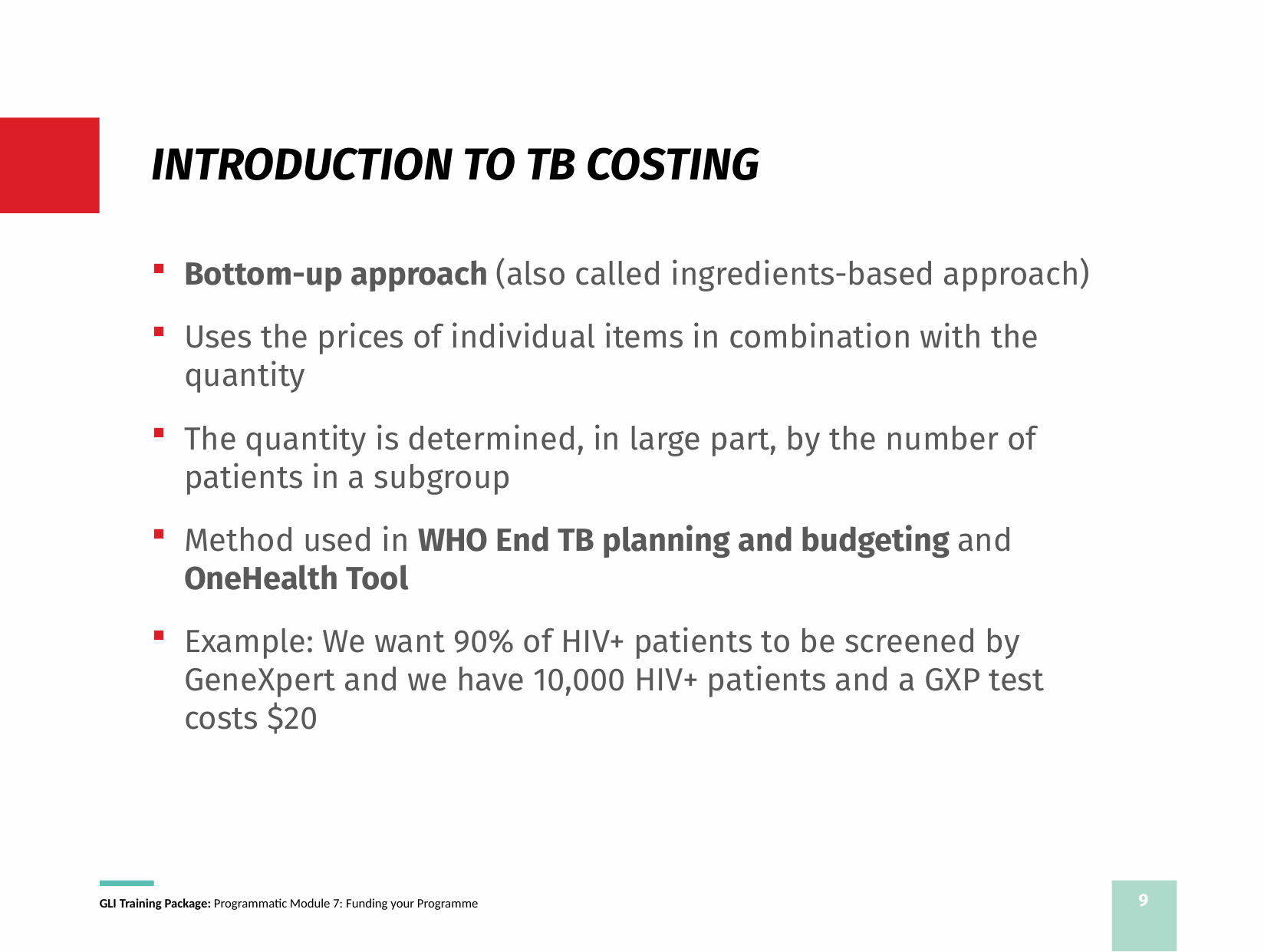

# INTRODUCTION TO TB COSTING
Bottom-up approach (also called ingredients-based approach)
Uses the prices of individual items in combination with the quantity
The quantity is determined, in large part, by the number of patients in a subgroup
Method used in WHO End TB planning and budgeting and OneHealth Tool
Example: We want 90% of HIV+ patients to be screened by GeneXpert and we have 10,000 HIV+ patients and a GXP test costs $20